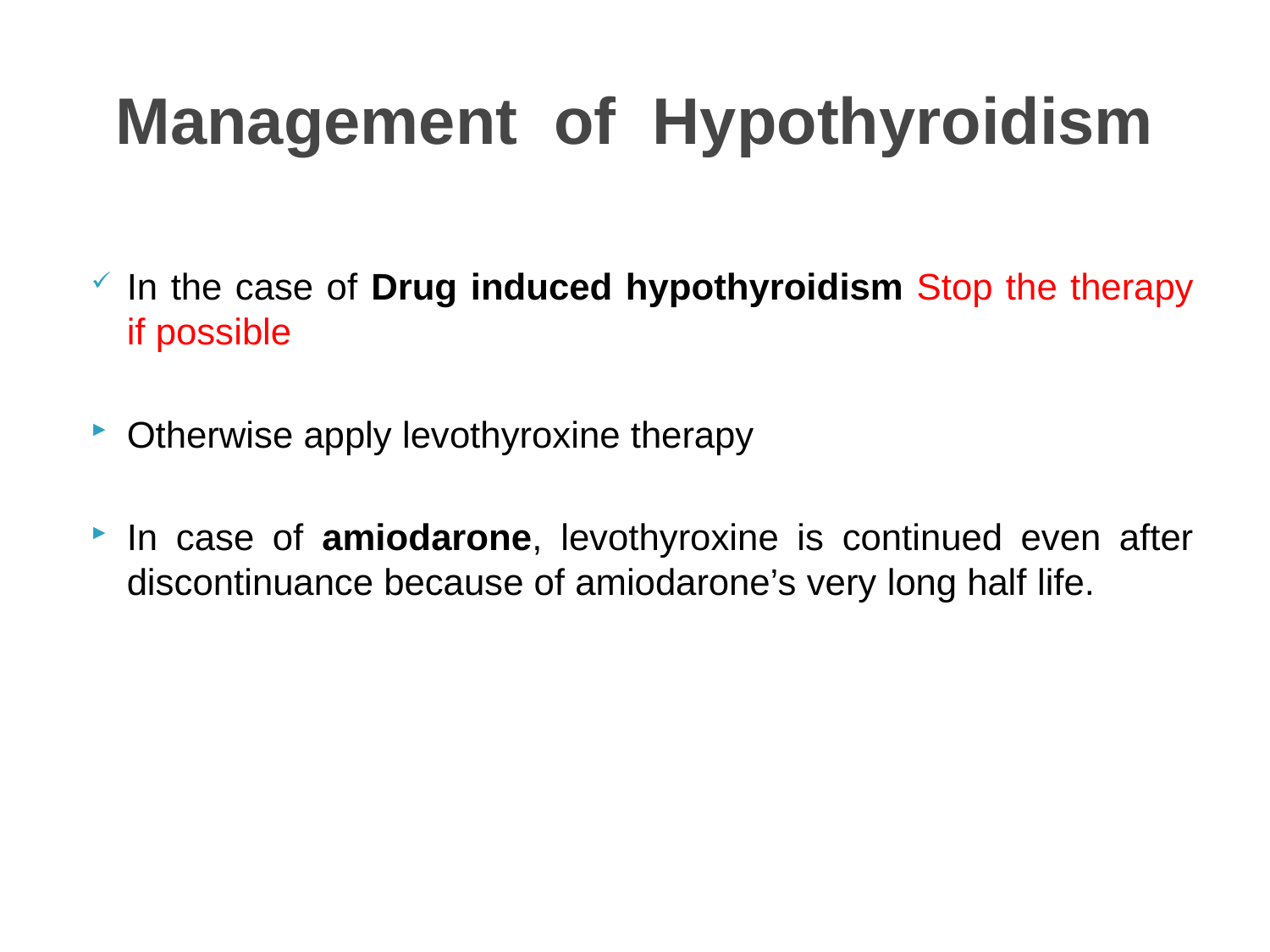

# Management  of  Hypothyroidism

In the case of Drug induced hypothyroidism Stop the therapy if possible

Otherwise apply levothyroxine therapy

In case of amiodarone, levothyroxine is continued even after discontinuance because of amiodarone’s very long half life.